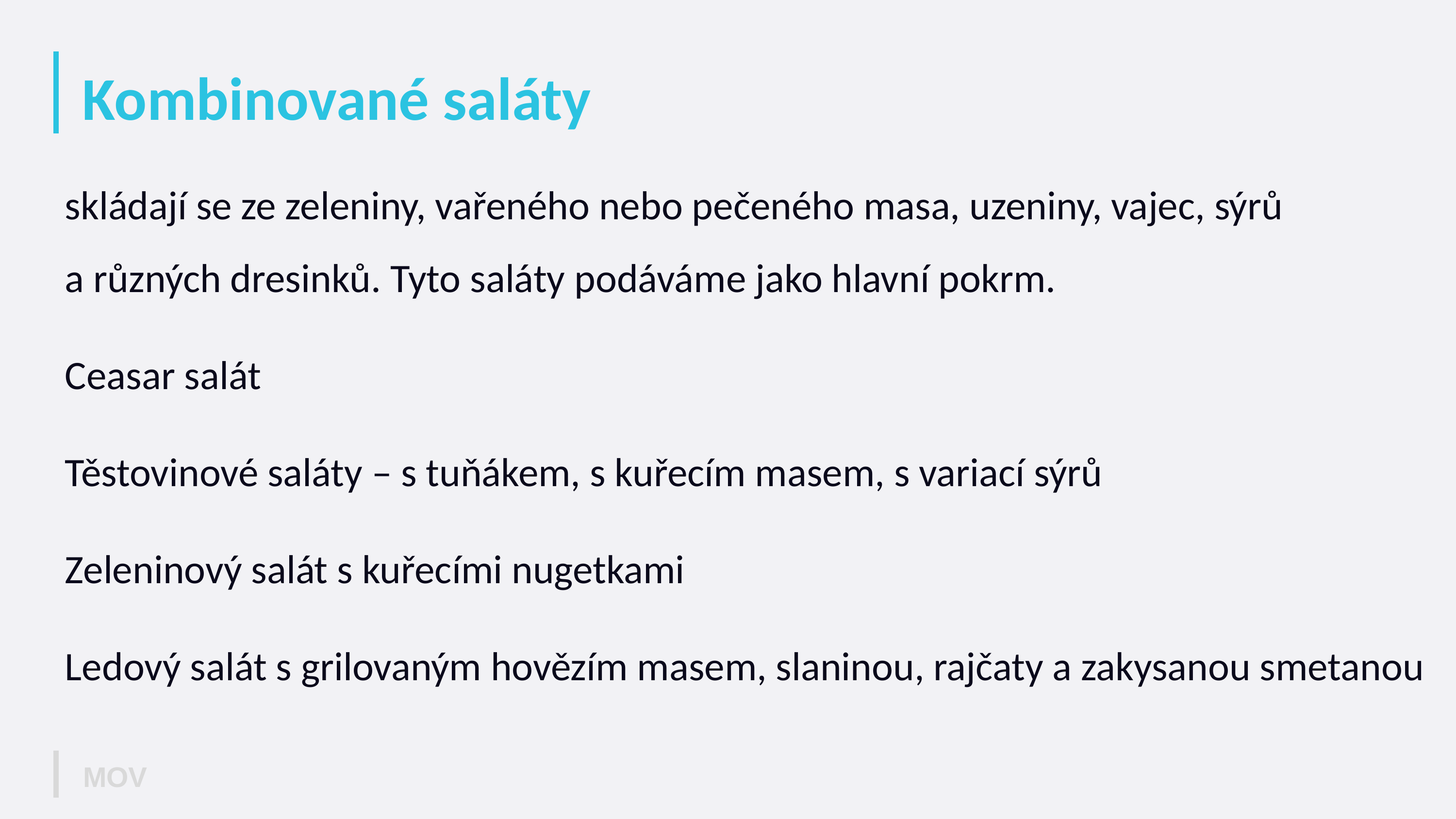

# Kombinované saláty
skládají se ze zeleniny, vařeného nebo pečeného masa, uzeniny, vajec, sýrů
a různých dresinků. Tyto saláty podáváme jako hlavní pokrm.

Ceasar salát

Těstovinové saláty – s tuňákem, s kuřecím masem, s variací sýrů

Zeleninový salát s kuřecími nugetkami

Ledový salát s grilovaným hovězím masem, slaninou, rajčaty a zakysanou smetanou